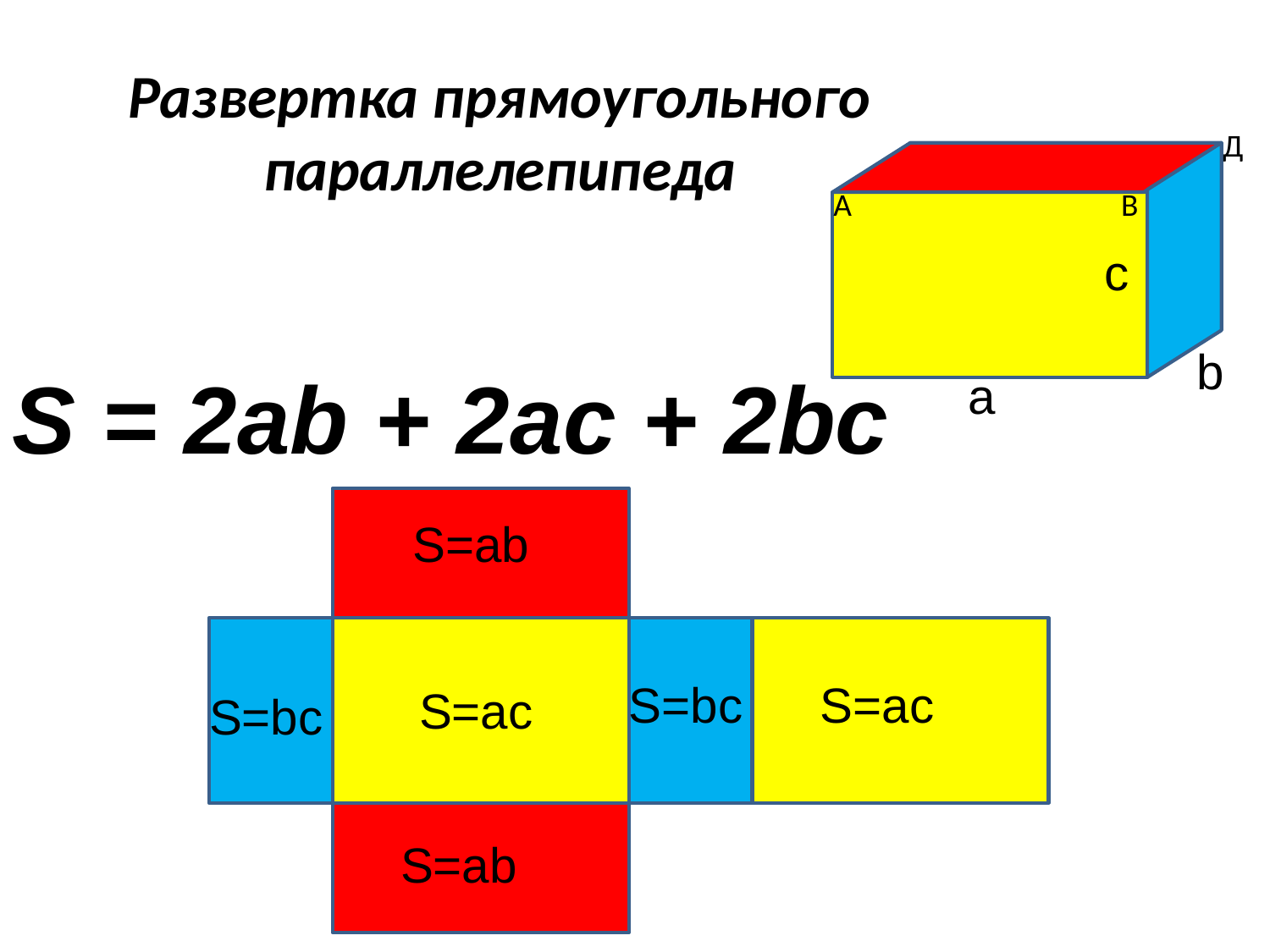

# Развертка прямоугольного параллелепипеда
Д

А
В

c
b
S = 2ab + 2аc + 2bc
а

S=аb

S=bc
S=аc
S=аc
S=bc

S=аb